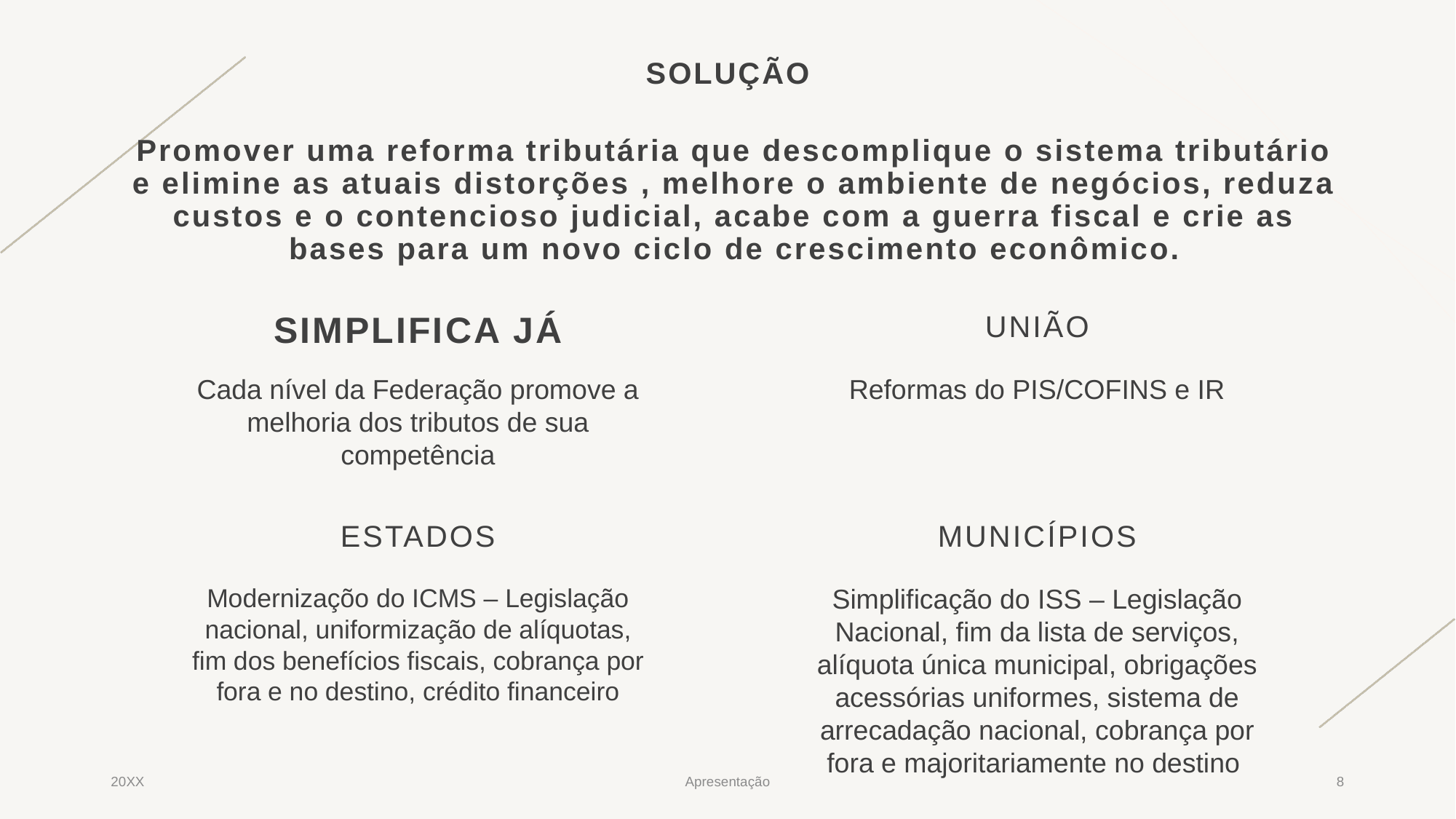

# SOLUÇÃO
Promover uma reforma tributária que descomplique o sistema tributário e elimine as atuais distorções , melhore o ambiente de negócios, reduza custos e o contencioso judicial, acabe com a guerra fiscal e crie as bases para um novo ciclo de crescimento econômico.
SIMPLIFICA JÁ
UNIÃO
Cada nível da Federação promove a melhoria dos tributos de sua competência
Reformas do PIS/COFINS e IR

ESTADOS
MUNICÍPIOS
Modernizaçõo do ICMS – Legislação nacional, uniformização de alíquotas, fim dos benefícios fiscais, cobrança por fora e no destino, crédito financeiro

Simplificação do ISS – Legislação Nacional, fim da lista de serviços, alíquota única municipal, obrigações acessórias uniformes, sistema de arrecadação nacional, cobrança por fora e majoritariamente no destino
20XX
Apresentação
8